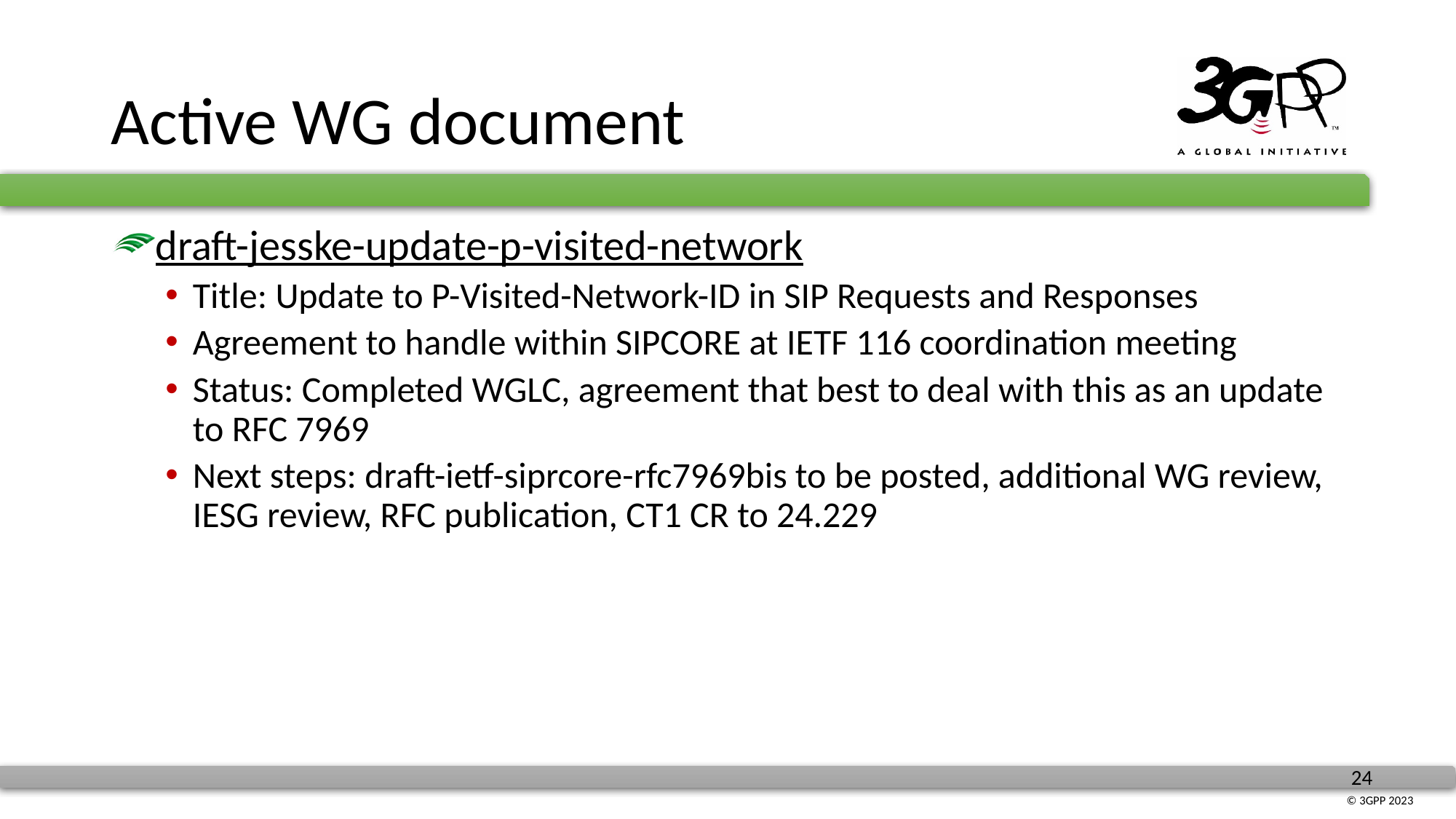

# Active WG document
draft-jesske-update-p-visited-network
Title: Update to P-Visited-Network-ID in SIP Requests and Responses
Agreement to handle within SIPCORE at IETF 116 coordination meeting
Status: Completed WGLC, agreement that best to deal with this as an update to RFC 7969
Next steps: draft-ietf-siprcore-rfc7969bis to be posted, additional WG review, IESG review, RFC publication, CT1 CR to 24.229